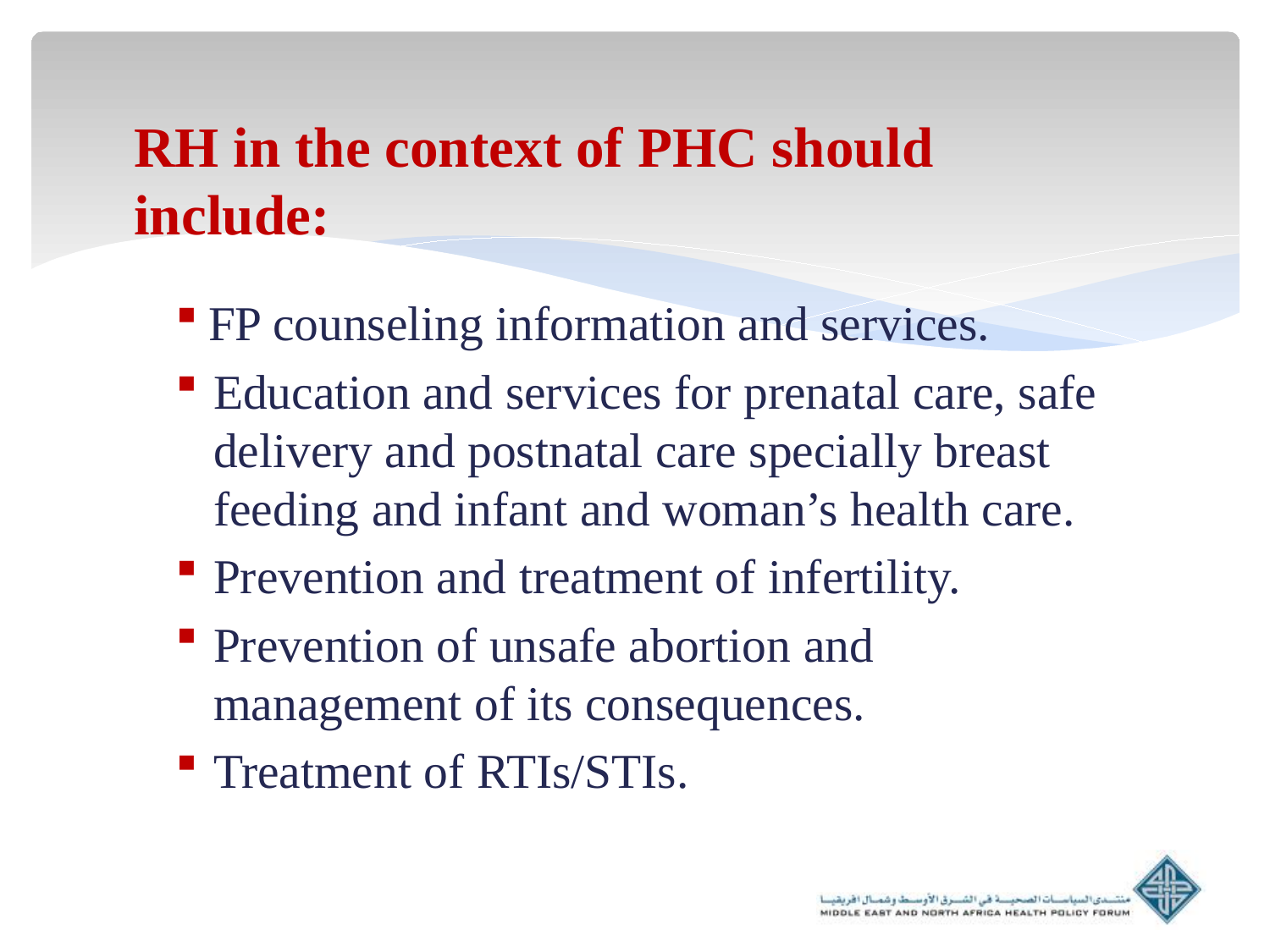

RH in the context of PHC should include:

 FP counseling information and services.
Education and services for prenatal care, safe delivery and postnatal care specially breast feeding and infant and woman’s health care.
Prevention and treatment of infertility.
Prevention of unsafe abortion and management of its consequences.
Treatment of RTIs/STIs.